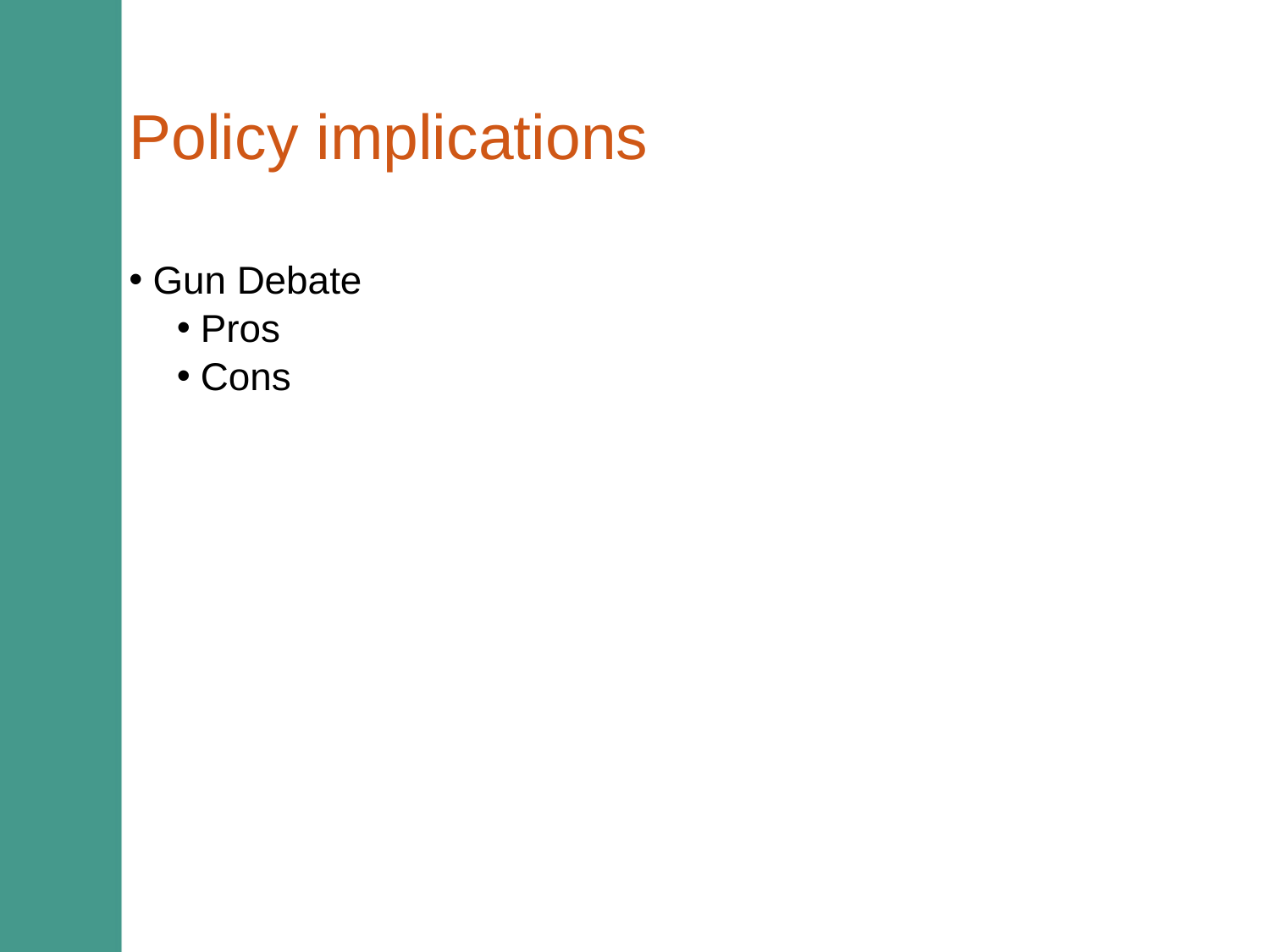

# Policy implications
Gun Debate
Pros
Cons